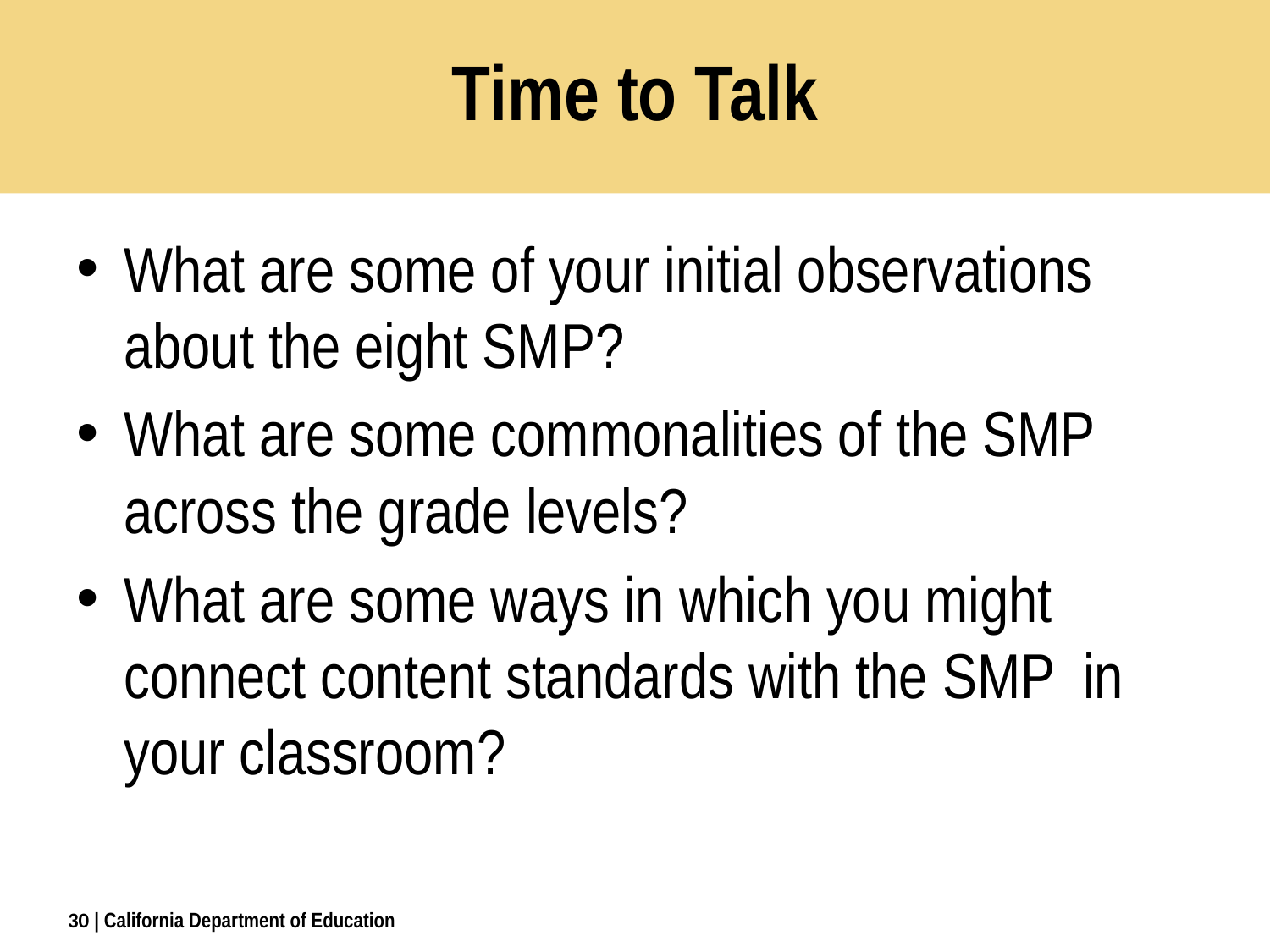

# Time to Talk
What are some of your initial observations about the eight SMP?
What are some commonalities of the SMP across the grade levels?
What are some ways in which you might connect content standards with the SMP  in your classroom?

30
| California Department of Education